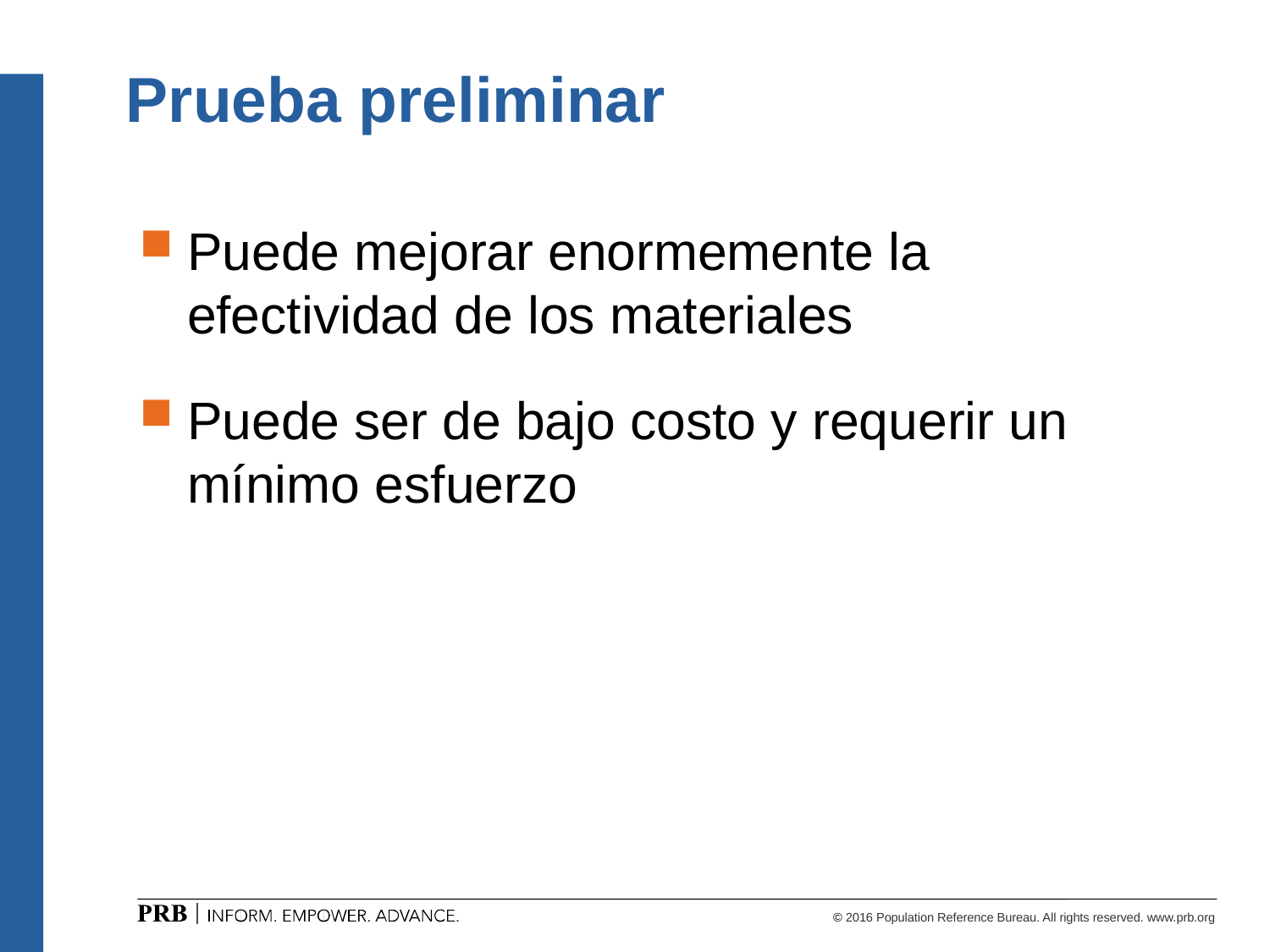

# Prueba preliminar
Puede mejorar enormemente la efectividad de los materiales
Puede ser de bajo costo y requerir un mínimo esfuerzo